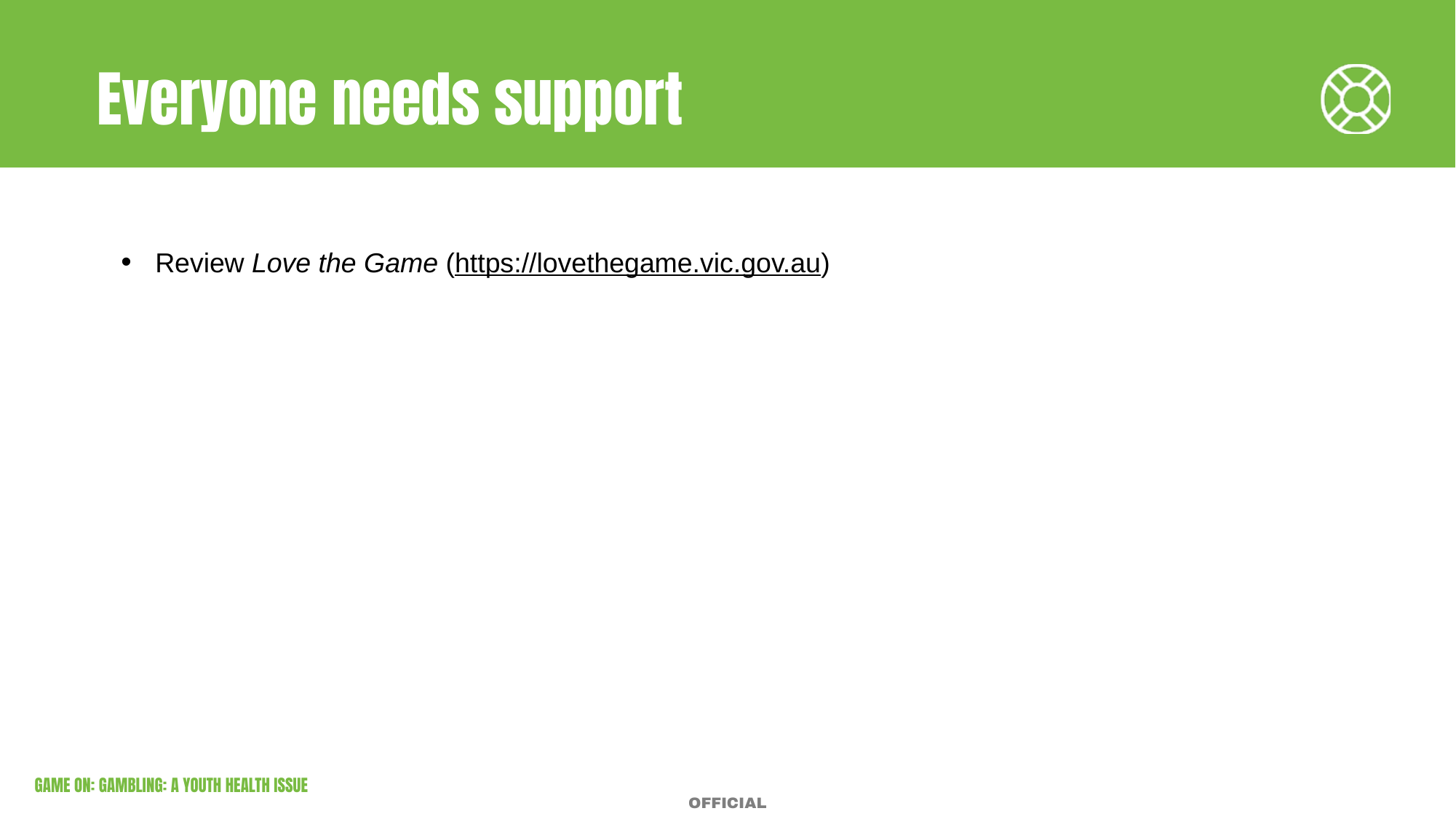

Everyone needs support
Review Love the Game (https://lovethegame.vic.gov.au)